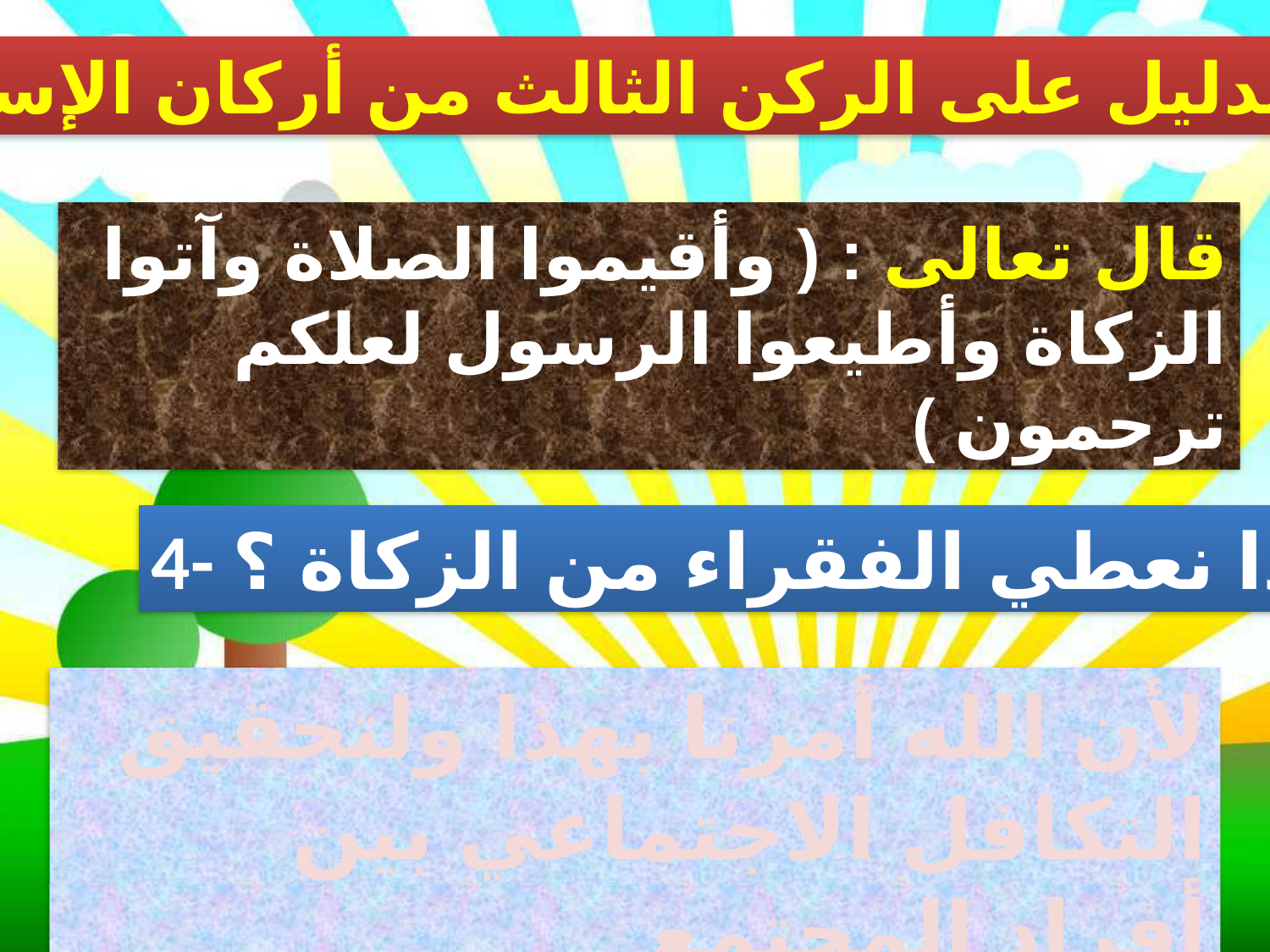

3- ما الدليل على الركن الثالث من أركان الإسلام ؟
قال تعالى : ( وأقيموا الصلاة وآتوا الزكاة وأطيعوا الرسول لعلكم ترحمون )
4- لماذا نعطي الفقراء من الزكاة ؟
لأن الله أمرنا بهذا ولتحقيق التكافل الاجتماعي بين أفراد المجتمع